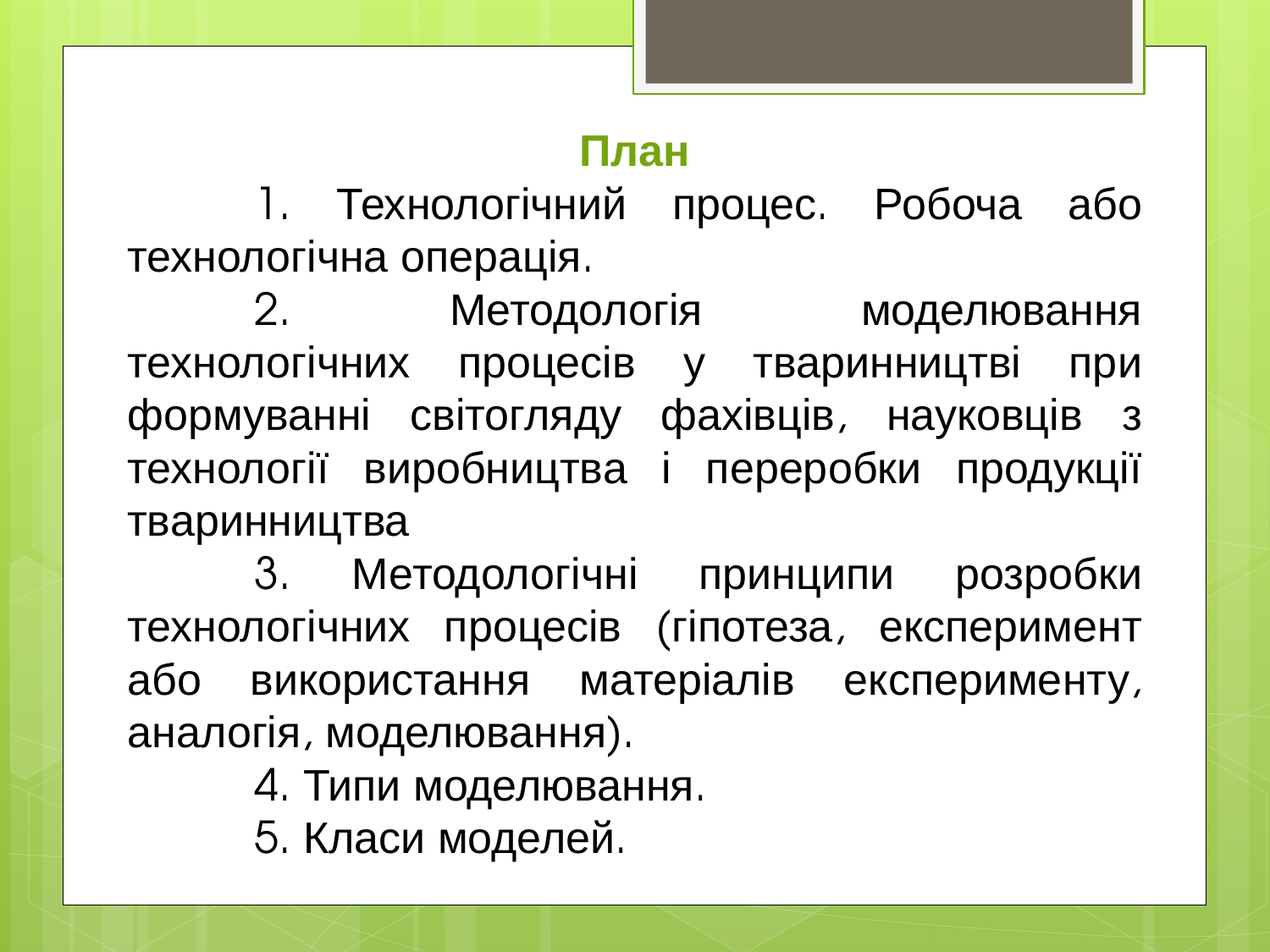

План
	1. Технологічний процес. Робоча або технологічна операція.
	2. Методологія моделювання технологічних процесів у тваринництві при формуванні світогляду фахівців, науковців з технології виробництва і переробки продукції тваринництва
	3. Методологічні принципи розробки технологічних процесів (гіпотеза, експеримент або використання матеріалів експерименту, аналогія, моделювання).
	4. Типи моделювання.
	5. Класи моделей.